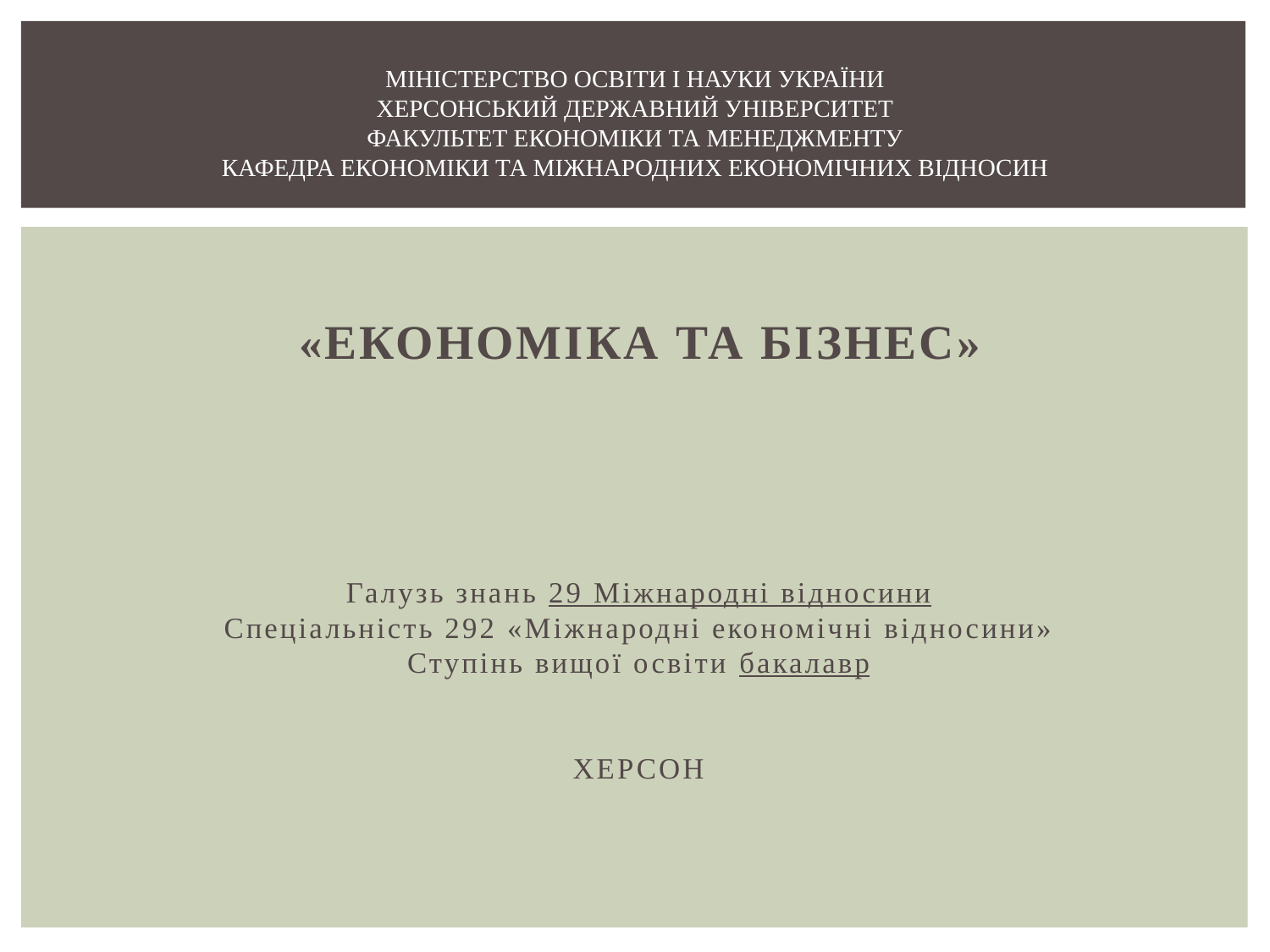

# Міністерство освіти і науки України Херсонський державний університет Факультет економіки та менеджменту Кафедра економіки та міжнародних економічних відносин

«ЕКОНОМІКА ТА БІЗНЕС»

Галузь знань 29 Міжнародні відносини
Спеціальність 292 «Міжнародні економічні відносини»
Ступінь вищої освіти бакалавр
ХЕРСОН